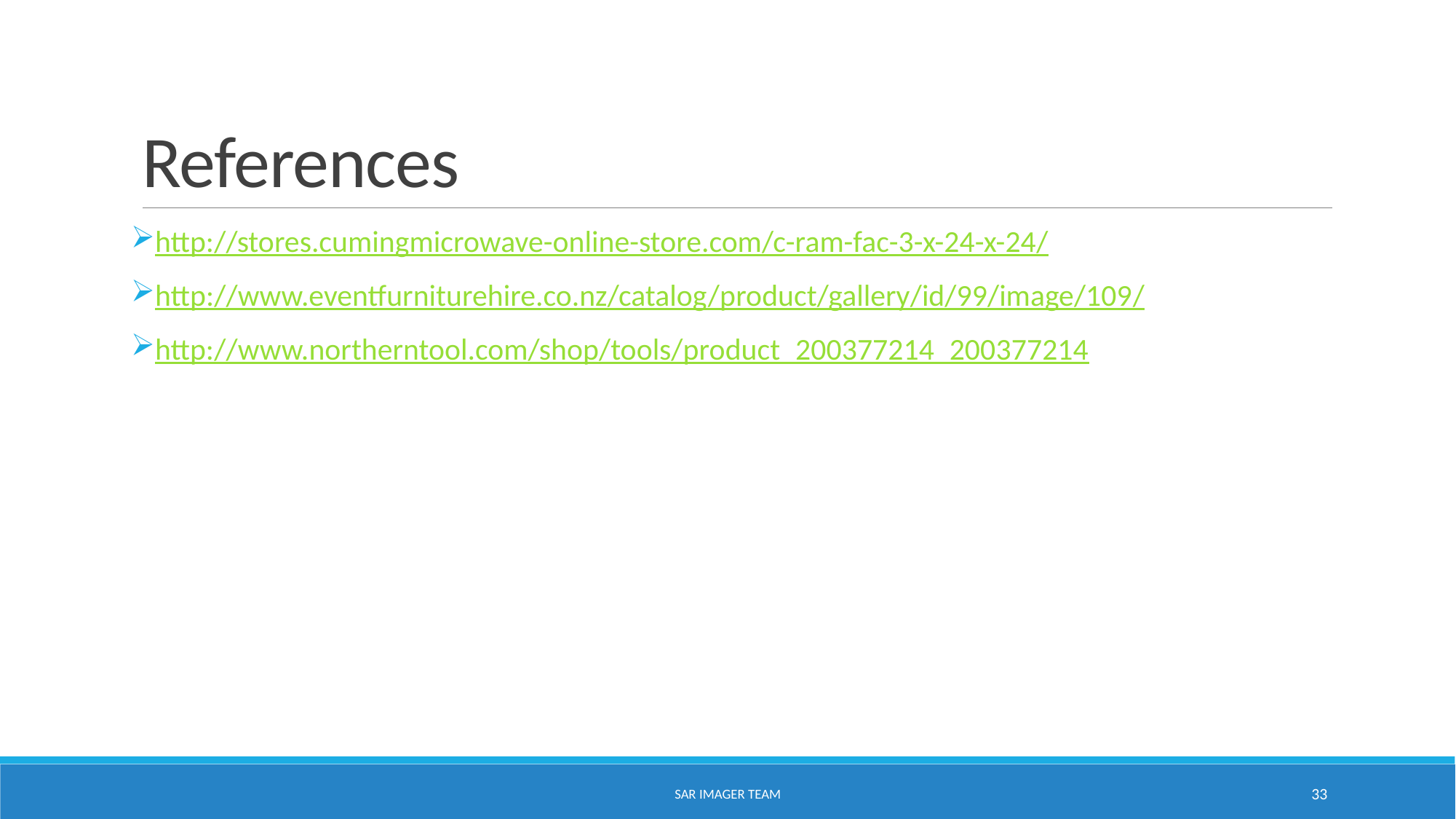

# References
http://stores.cumingmicrowave-online-store.com/c-ram-fac-3-x-24-x-24/
http://www.eventfurniturehire.co.nz/catalog/product/gallery/id/99/image/109/
http://www.northerntool.com/shop/tools/product_200377214_200377214

SAR Imager Team
33